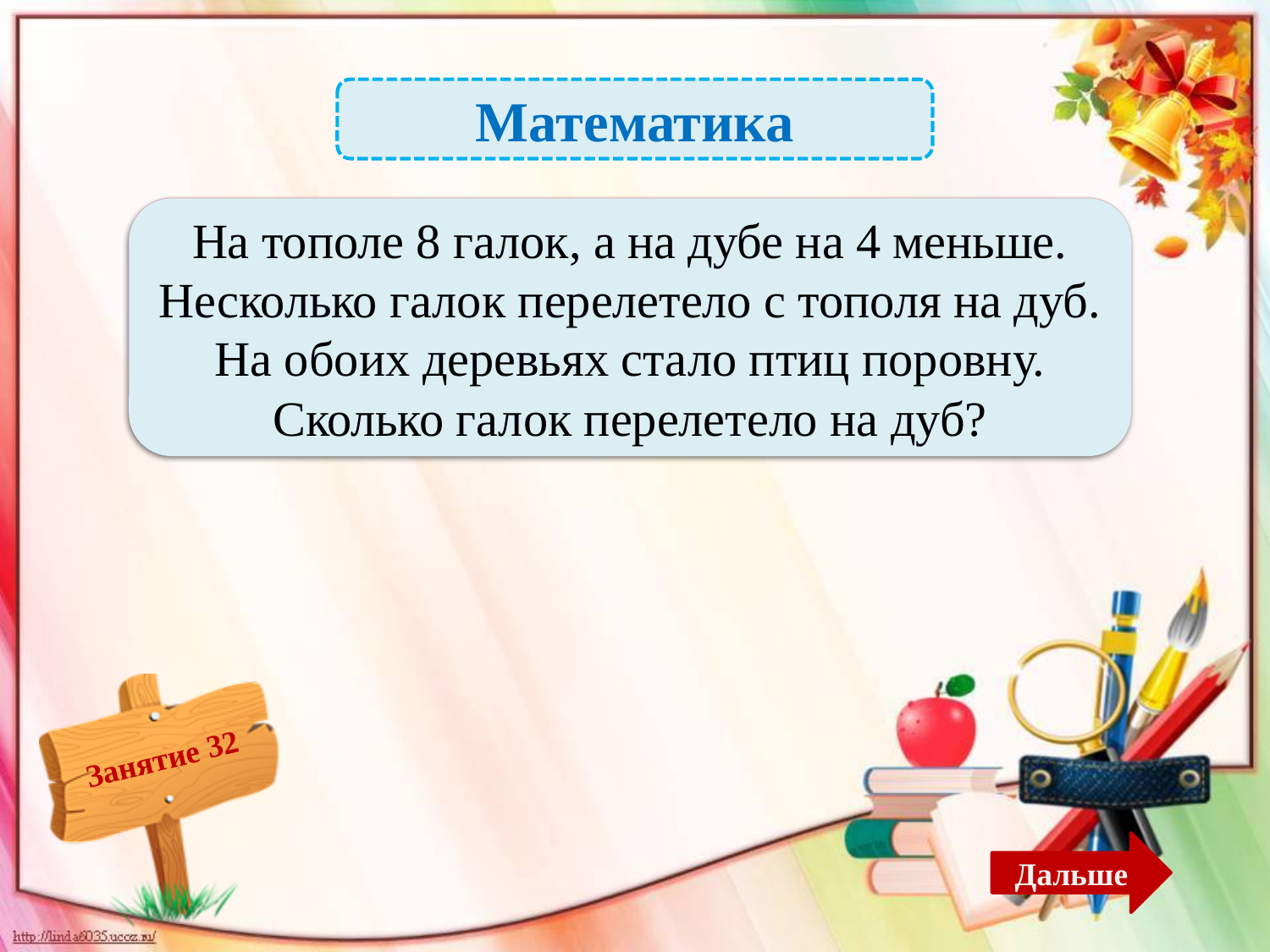

Математика
 2 галки – 2б.
На тополе 8 галок, а на дубе на 4 меньше. Несколько галок перелетело с тополя на дуб. На обоих деревьях стало птиц поровну. Сколько галок перелетело на дуб?

Дальше